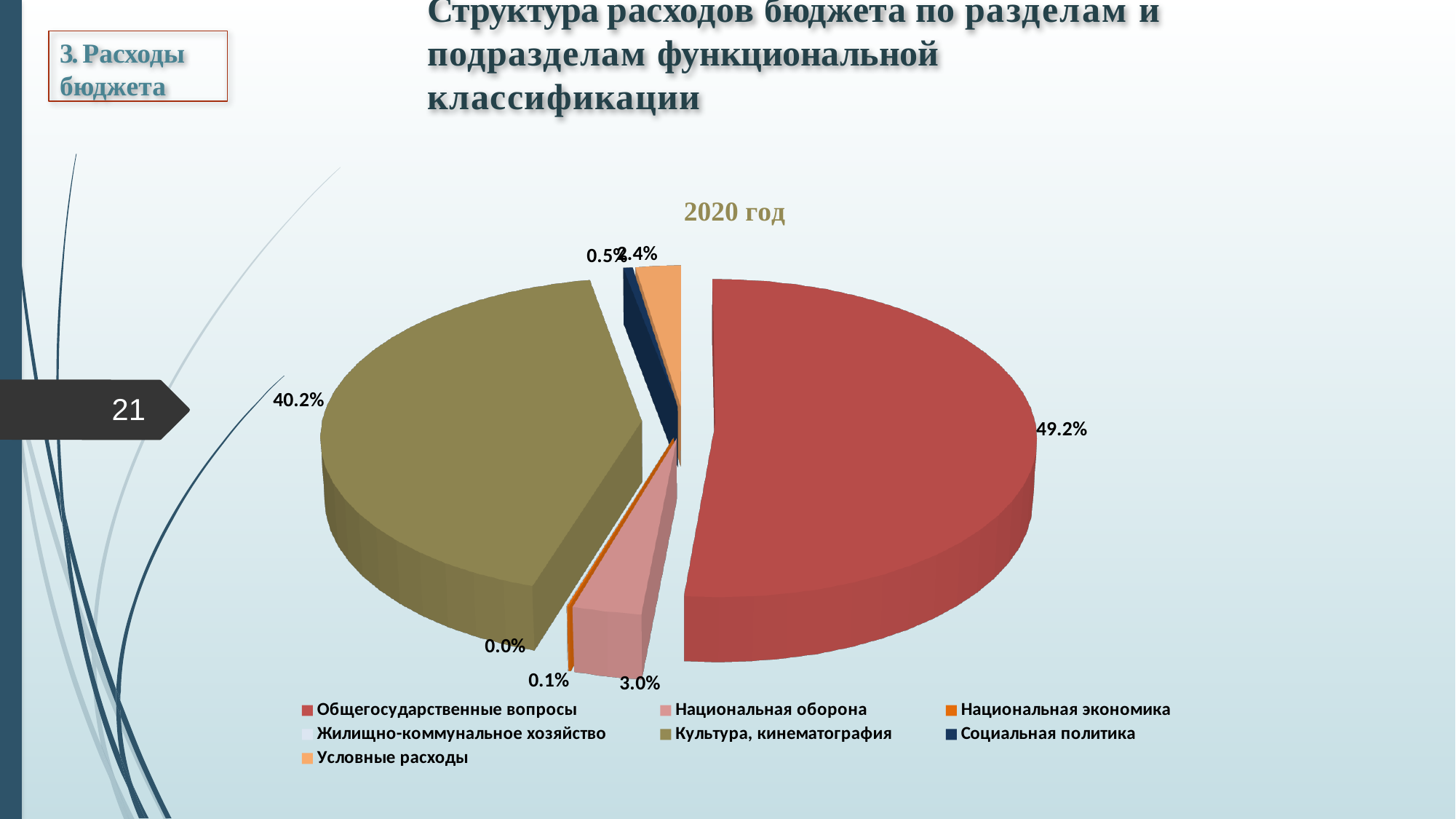

# Структура расходов бюджета по разделам и  подразделам функциональной классификации
3. Расходы  бюджета

[unsupported chart]

21